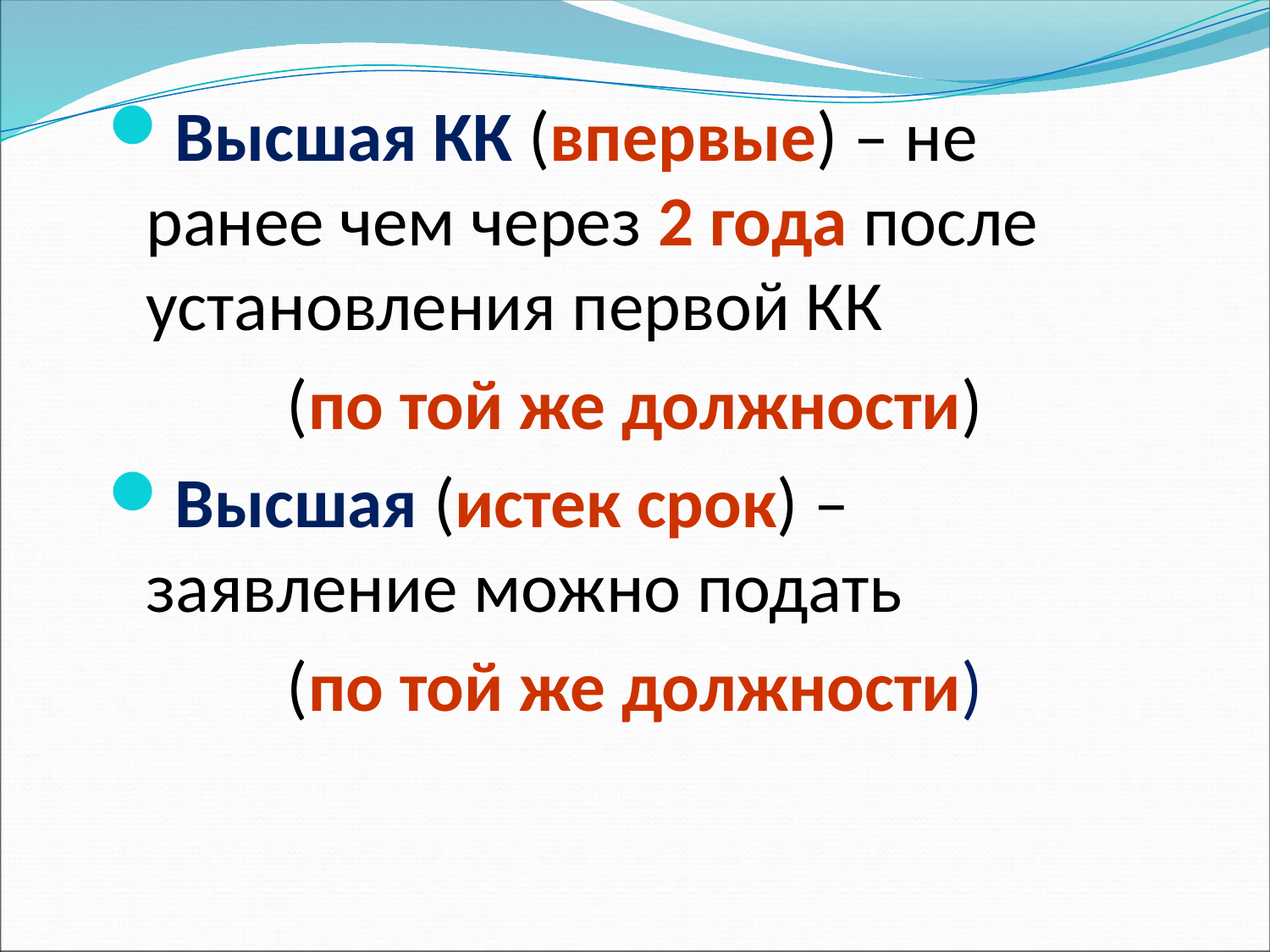

# Высшая КК (впервые) – не ранее чем через 2 года после установления первой КК
(по той же должности)
Высшая (истек срок) – заявление можно подать
(по той же должности)